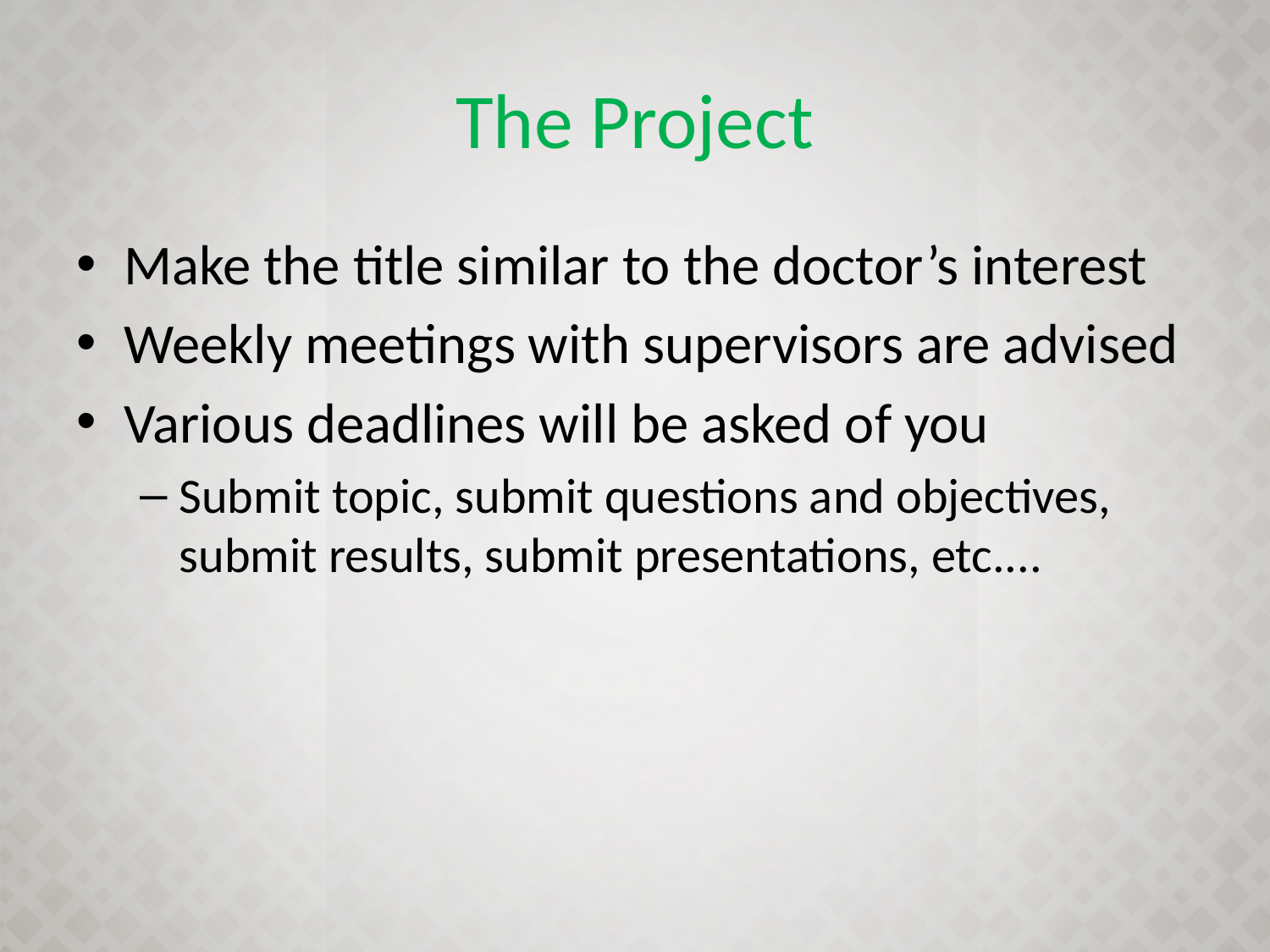

# The Project
Make the title similar to the doctor’s interest
Weekly meetings with supervisors are advised
Various deadlines will be asked of you
Submit topic, submit questions and objectives, submit results, submit presentations, etc....